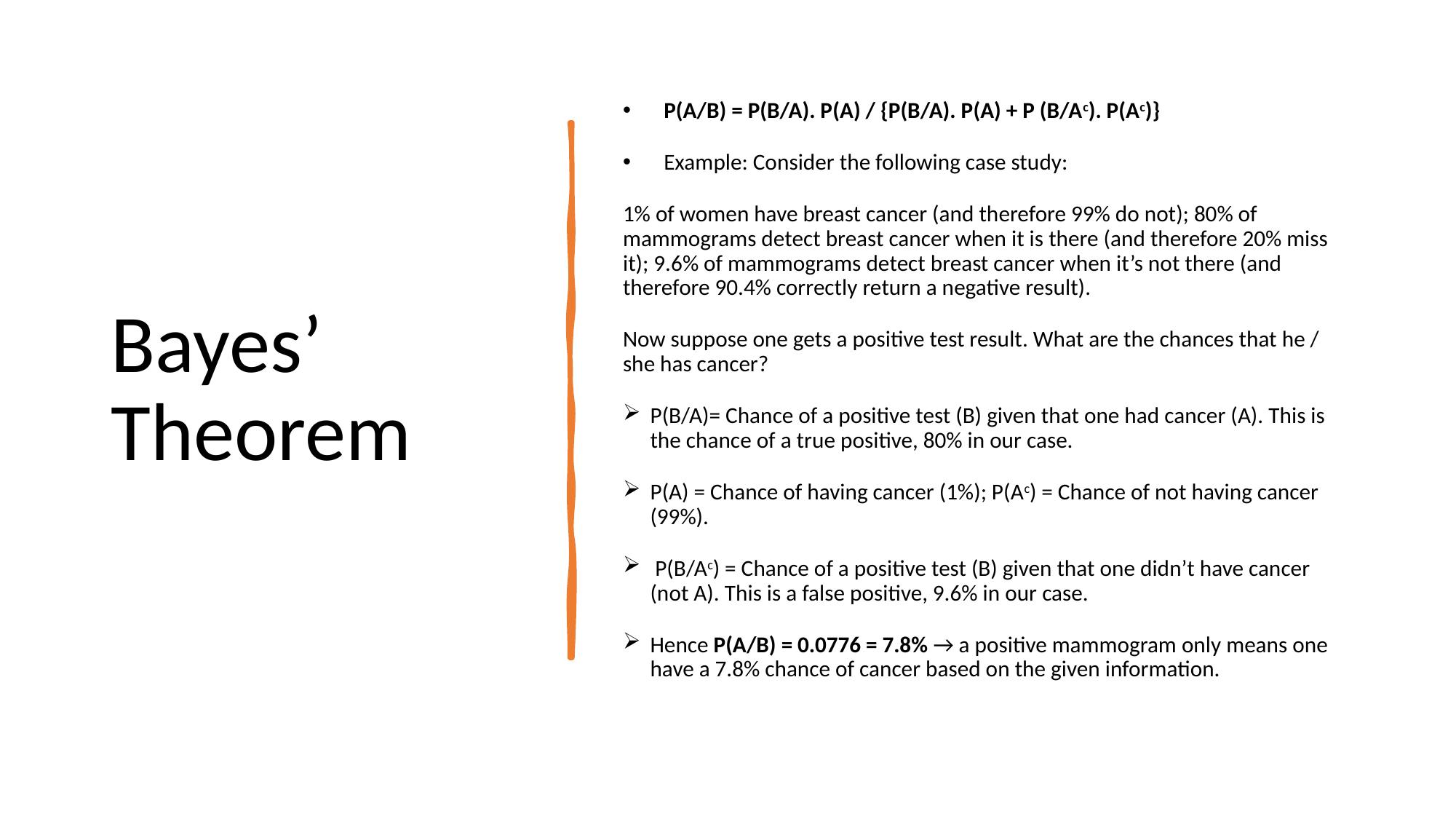

# Bayes’ Theorem
P(A/B) = P(B/A). P(A) / {P(B/A). P(A) + P (B/Ac). P(Ac)}
Example: Consider the following case study:
1% of women have breast cancer (and therefore 99% do not); 80% of mammograms detect breast cancer when it is there (and therefore 20% miss it); 9.6% of mammograms detect breast cancer when it’s not there (and therefore 90.4% correctly return a negative result).
Now suppose one gets a positive test result. What are the chances that he / she has cancer?
P(B/A)= Chance of a positive test (B) given that one had cancer (A). This is the chance of a true positive, 80% in our case.
P(A) = Chance of having cancer (1%); P(Ac) = Chance of not having cancer (99%).
 P(B/Ac) = Chance of a positive test (B) given that one didn’t have cancer (not A). This is a false positive, 9.6% in our case.
Hence P(A/B) = 0.0776 = 7.8% → a positive mammogram only means one have a 7.8% chance of cancer based on the given information.